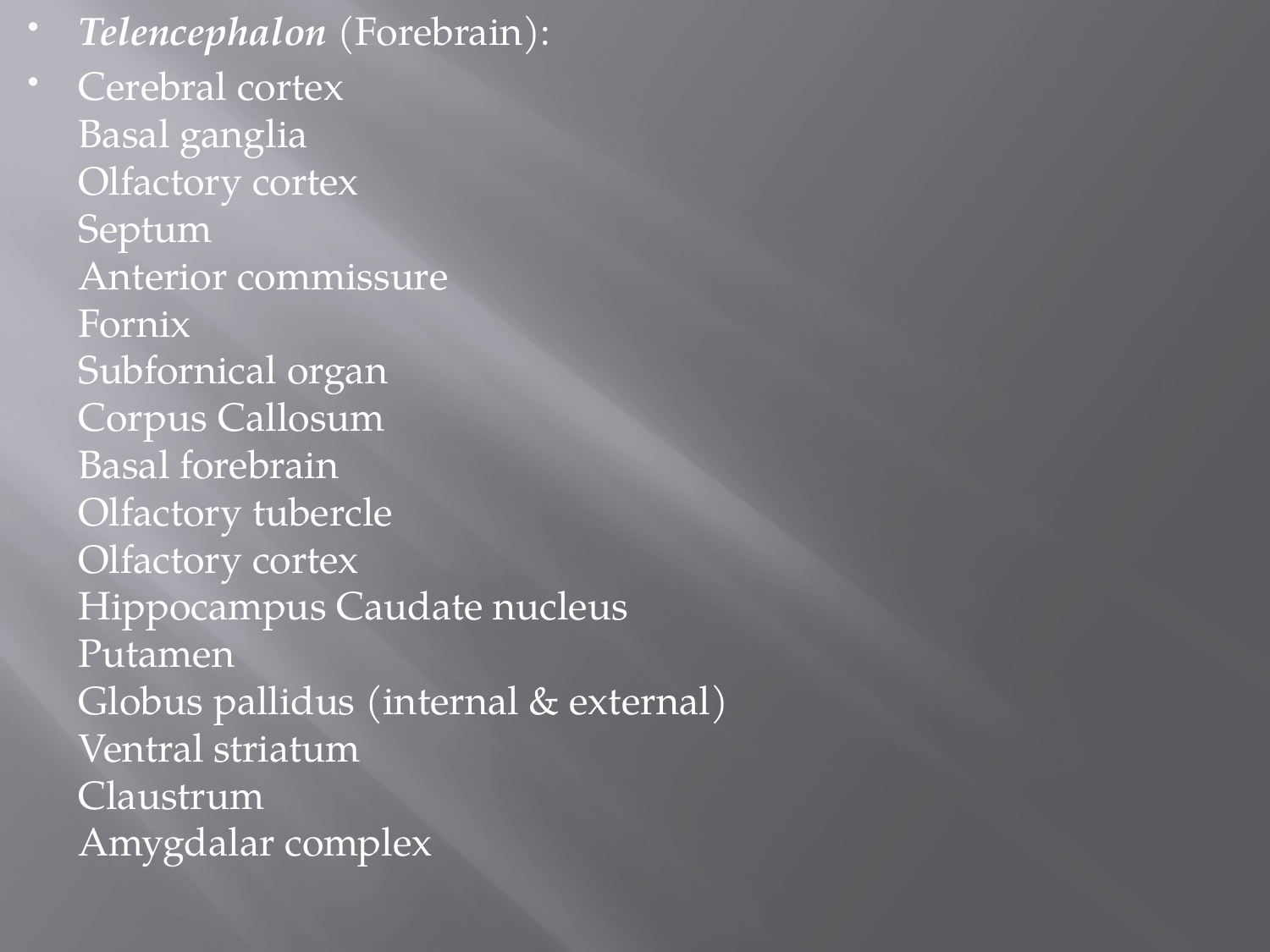

Telencephalon (Forebrain):
Cerebral cortex
Basal ganglia
Olfactory cortex
Septum
Anterior commissure
Fornix
Subfornical organ
Corpus Callosum
Basal forebrain
Olfactory tubercle
Olfactory cortex
Hippocampus Caudate nucleus
Putamen
Globus pallidus (internal & external)
Ventral striatum
Claustrum
Amygdalar complex